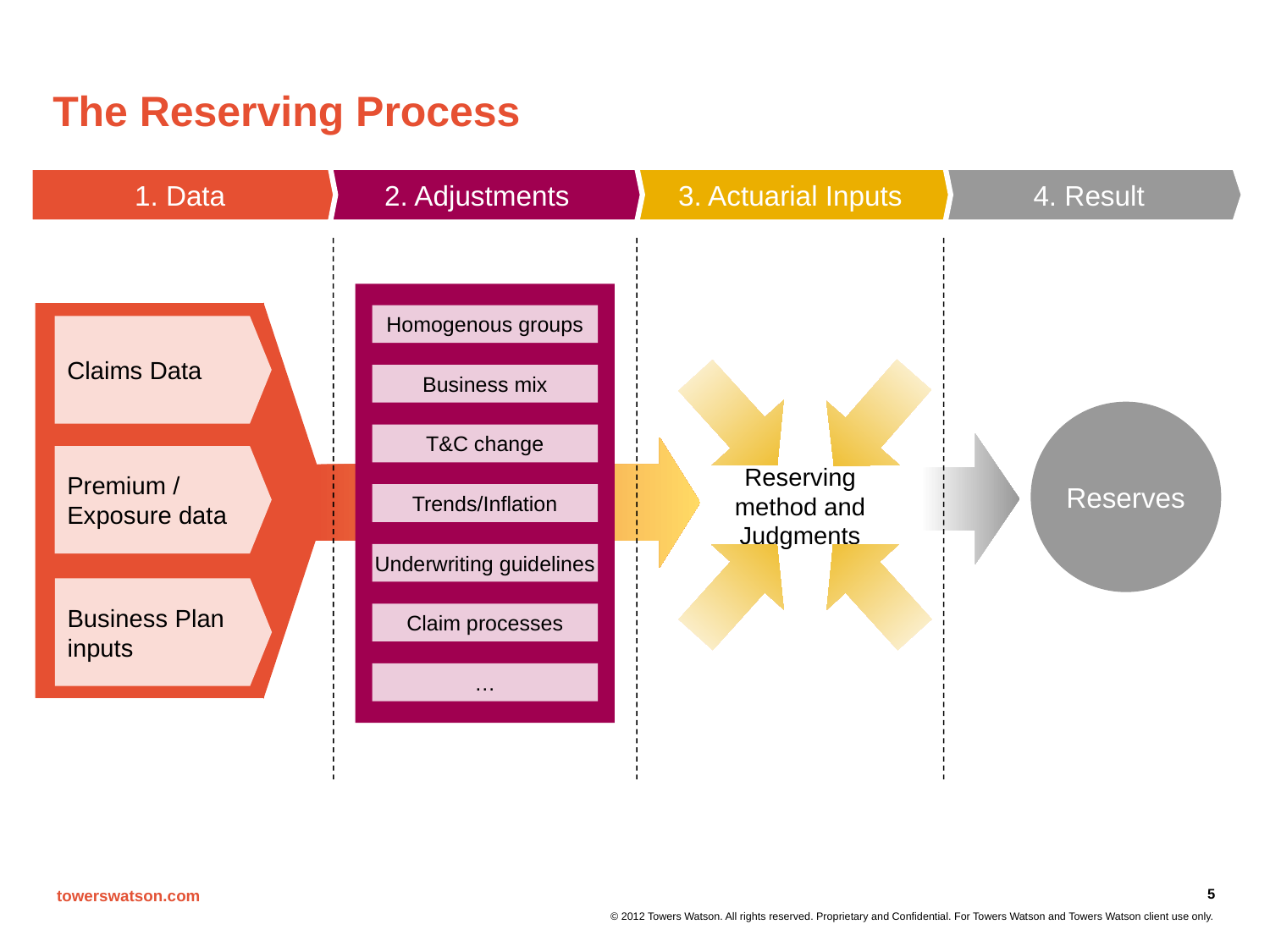

# The Reserving Process
1. Data
2. Adjustments
3. Actuarial Inputs
4. Result

Homogenous groups
Business mix
T&C change
Trends/Inflation
Underwriting guidelines
Claim processes
…
Claims Data

Reserves

Premium / Exposure data
Reserving method and Judgments
Contract

Business Plan inputs
5